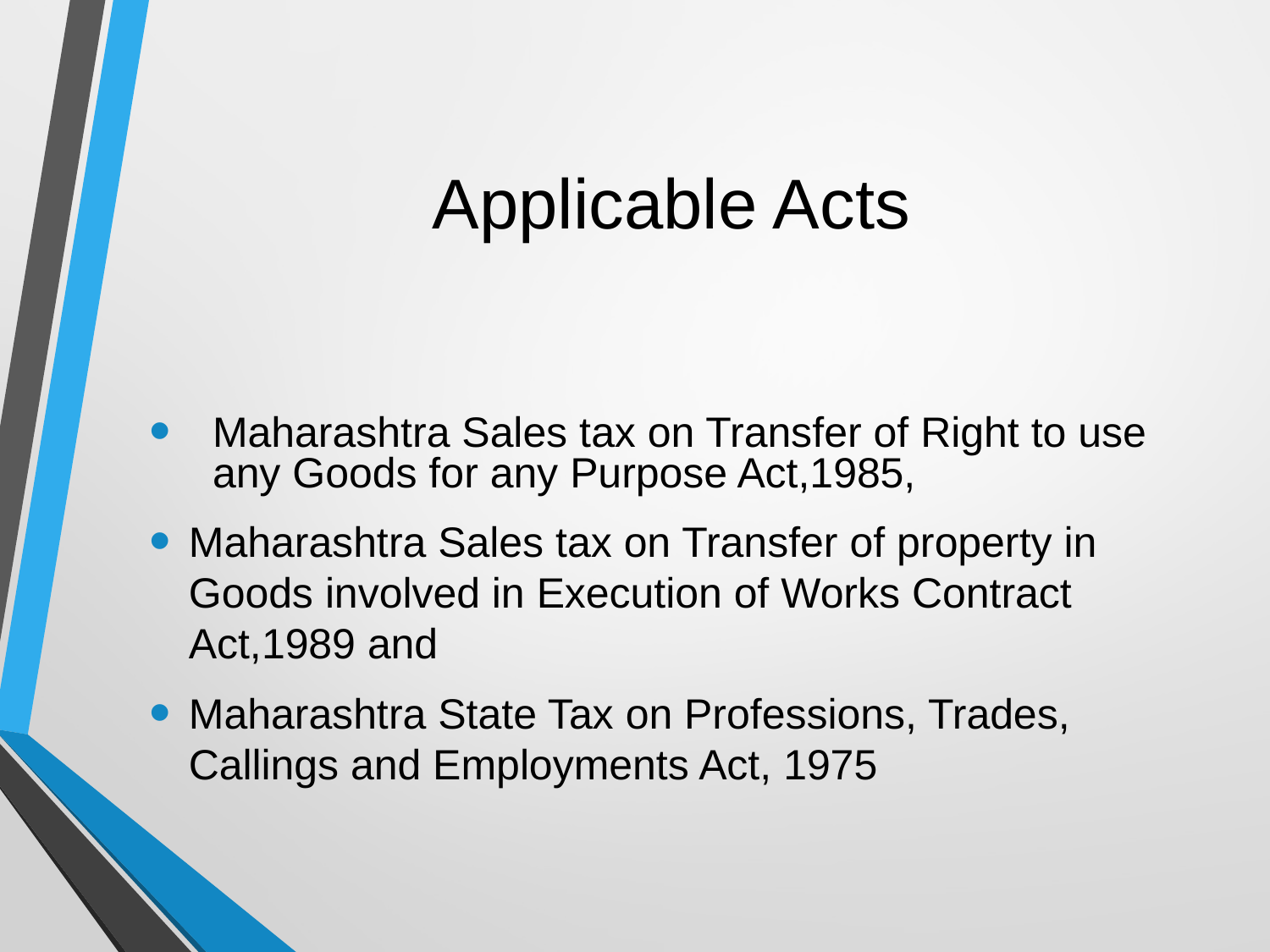

# Applicable Acts
Maharashtra Sales tax on Transfer of Right to use any Goods for any Purpose Act,1985,
Maharashtra Sales tax on Transfer of property in Goods involved in Execution of Works Contract Act,1989 and
Maharashtra State Tax on Professions, Trades, Callings and Employments Act, 1975